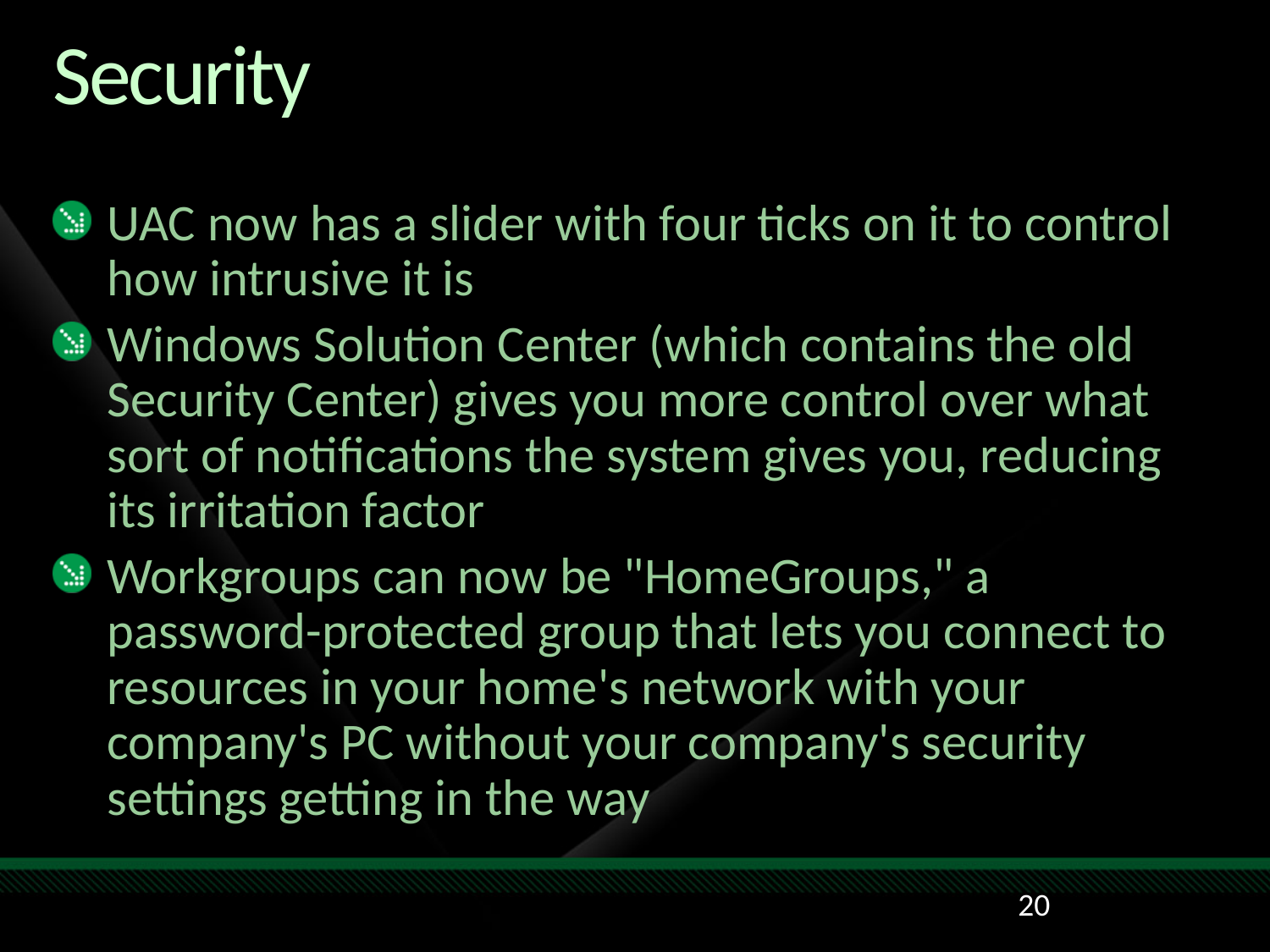

# Security
UAC now has a slider with four ticks on it to control how intrusive it is
Windows Solution Center (which contains the old Security Center) gives you more control over what sort of notifications the system gives you, reducing its irritation factor
Workgroups can now be "HomeGroups," a password-protected group that lets you connect to resources in your home's network with your company's PC without your company's security settings getting in the way
20